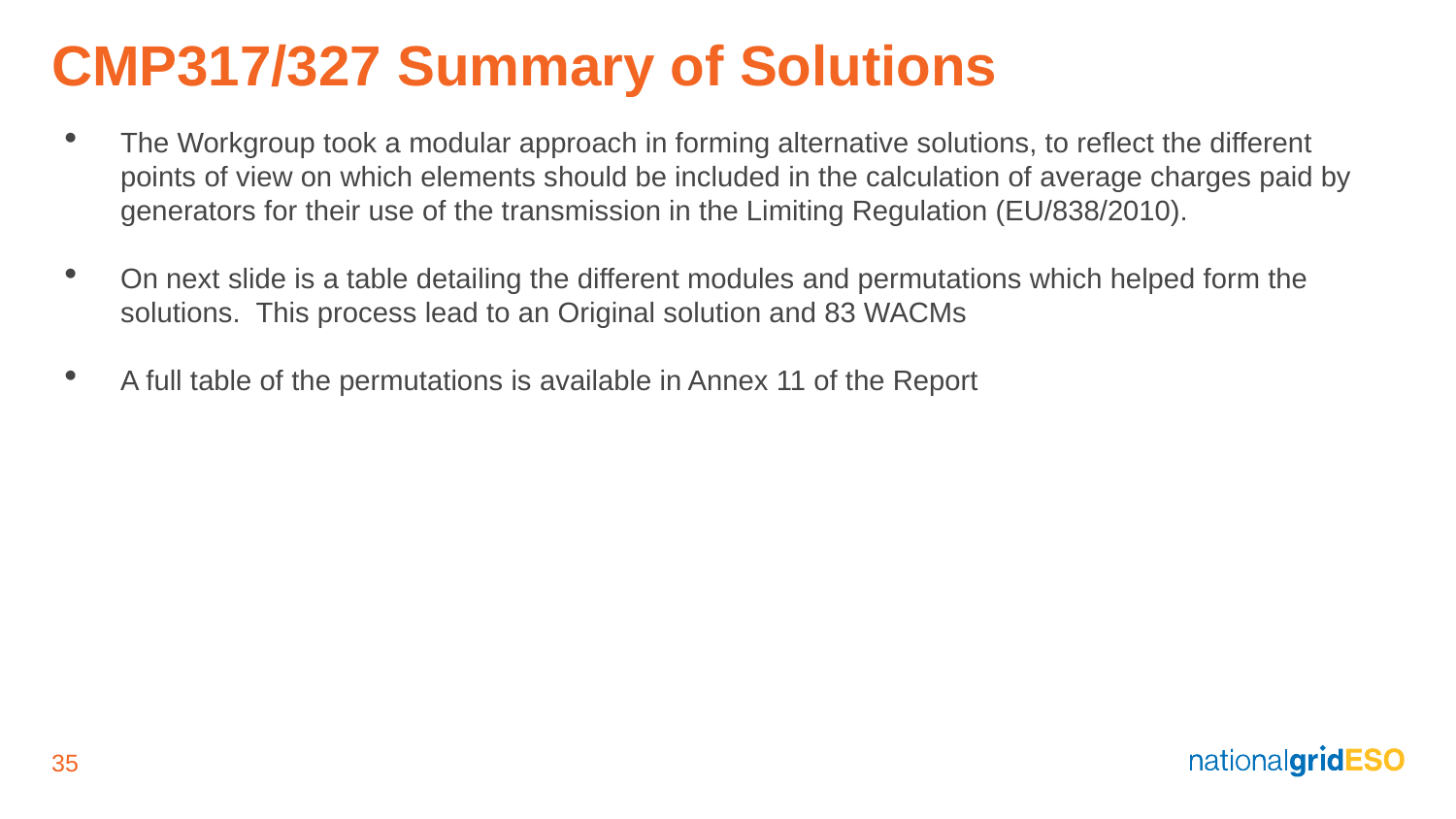

# CMP317/327 Summary of Solutions
The Workgroup took a modular approach in forming alternative solutions, to reflect the different points of view on which elements should be included in the calculation of average charges paid by generators for their use of the transmission in the Limiting Regulation (EU/838/2010).

On next slide is a table detailing the different modules and permutations which helped form the solutions.  This process lead to an Original solution and 83 WACMs

A full table of the permutations is available in Annex 11 of the Report